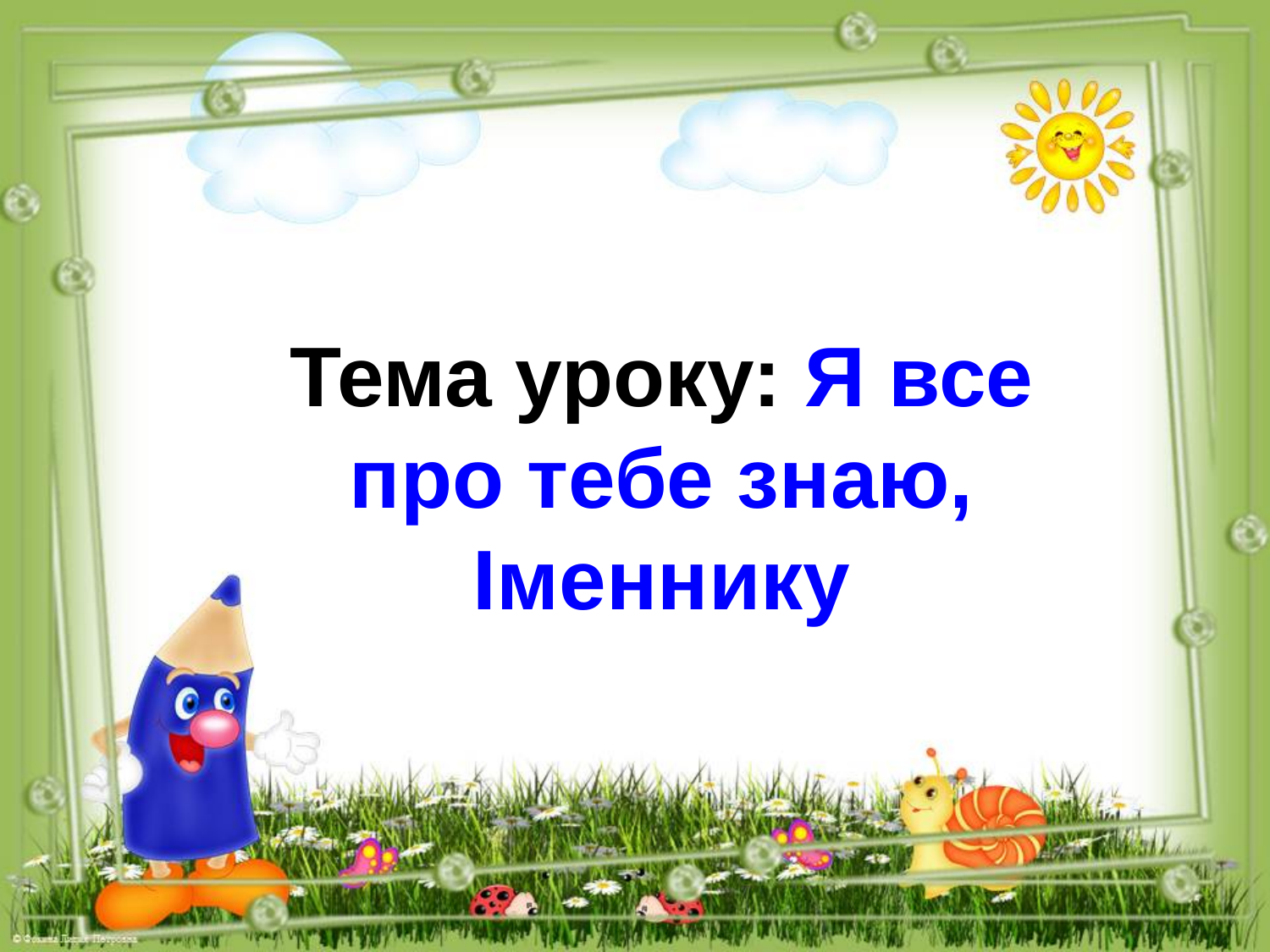

Тема уроку: Я все про тебе знаю, Іменнику